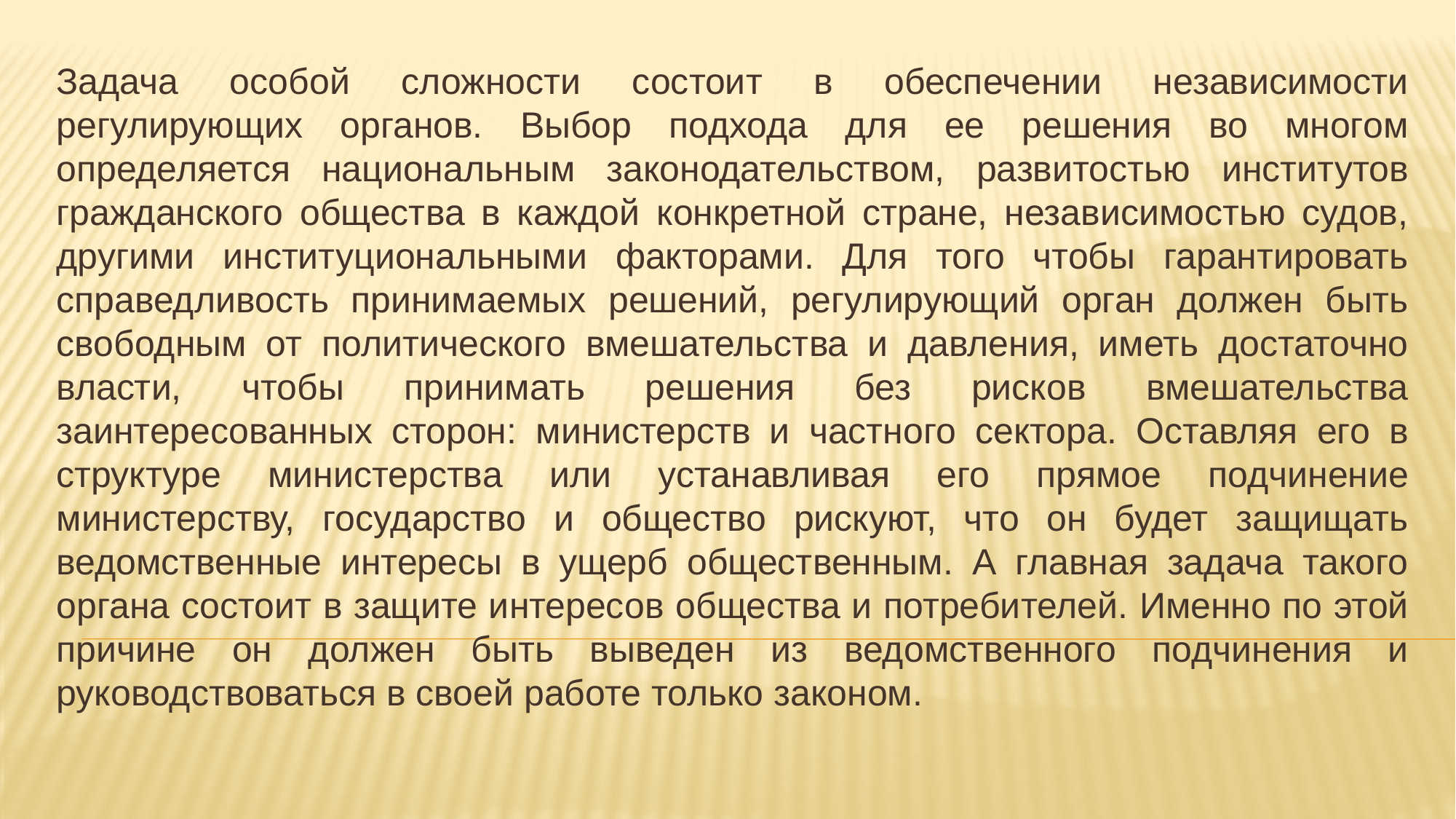

Задача особой сложности состоит в обеспечении независимости регулирующих органов. Выбор подхода для ее решения во многом определяется национальным законодательством, развитостью институтов гражданского общества в каждой конкретной стране, независимостью судов, другими институциональными факторами. Для того чтобы гарантировать справедливость принимаемых решений, регулирующий орган должен быть свободным от политического вмешательства и давления, иметь достаточно власти, чтобы принимать решения без рисков вмешательства заинтересованных сторон: министерств и частного сектора. Оставляя его в структуре министерства или устанавливая его прямое подчинение министерству, государство и общество рискуют, что он будет защищать ведомственные интересы в ущерб общественным. А главная задача такого органа состоит в защите интересов общества и потребителей. Именно по этой причине он должен быть выведен из ведомственного подчинения и руководствоваться в своей работе только законом.